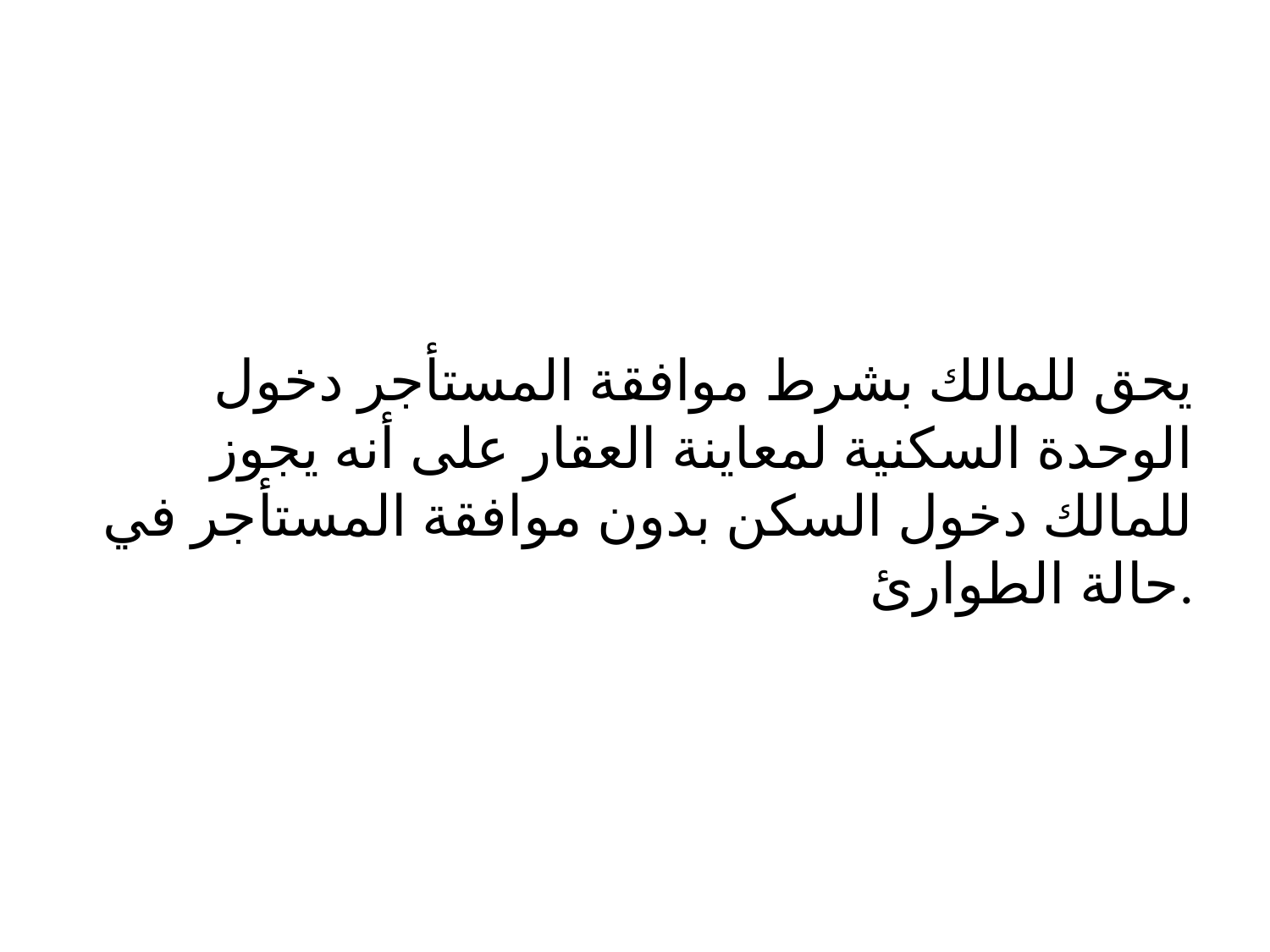

#

يحق للمالك بشرط موافقة المستأجر دخول الوحدة السكنية لمعاينة العقار على أنه يجوز للمالك دخول السكن بدون موافقة المستأجر في حالة الطوارئ.